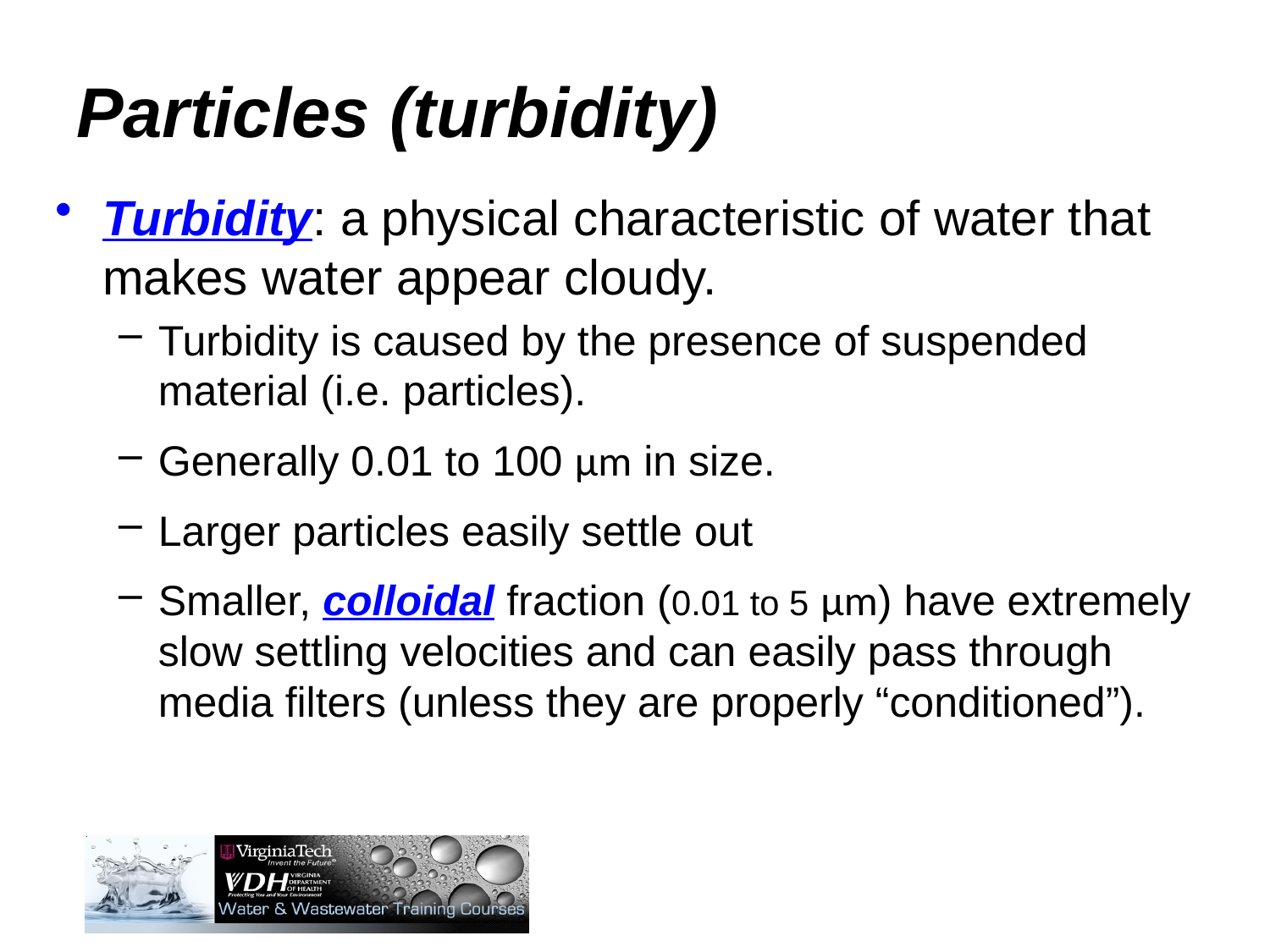

# Particles (turbidity)
Turbidity: a physical characteristic of water that makes water appear cloudy.
Turbidity is caused by the presence of suspended material (i.e. particles).
Generally 0.01 to 100 μm in size.
Larger particles easily settle out
Smaller, colloidal fraction (0.01 to 5 μm) have extremely slow settling velocities and can easily pass through media filters (unless they are properly “conditioned”).